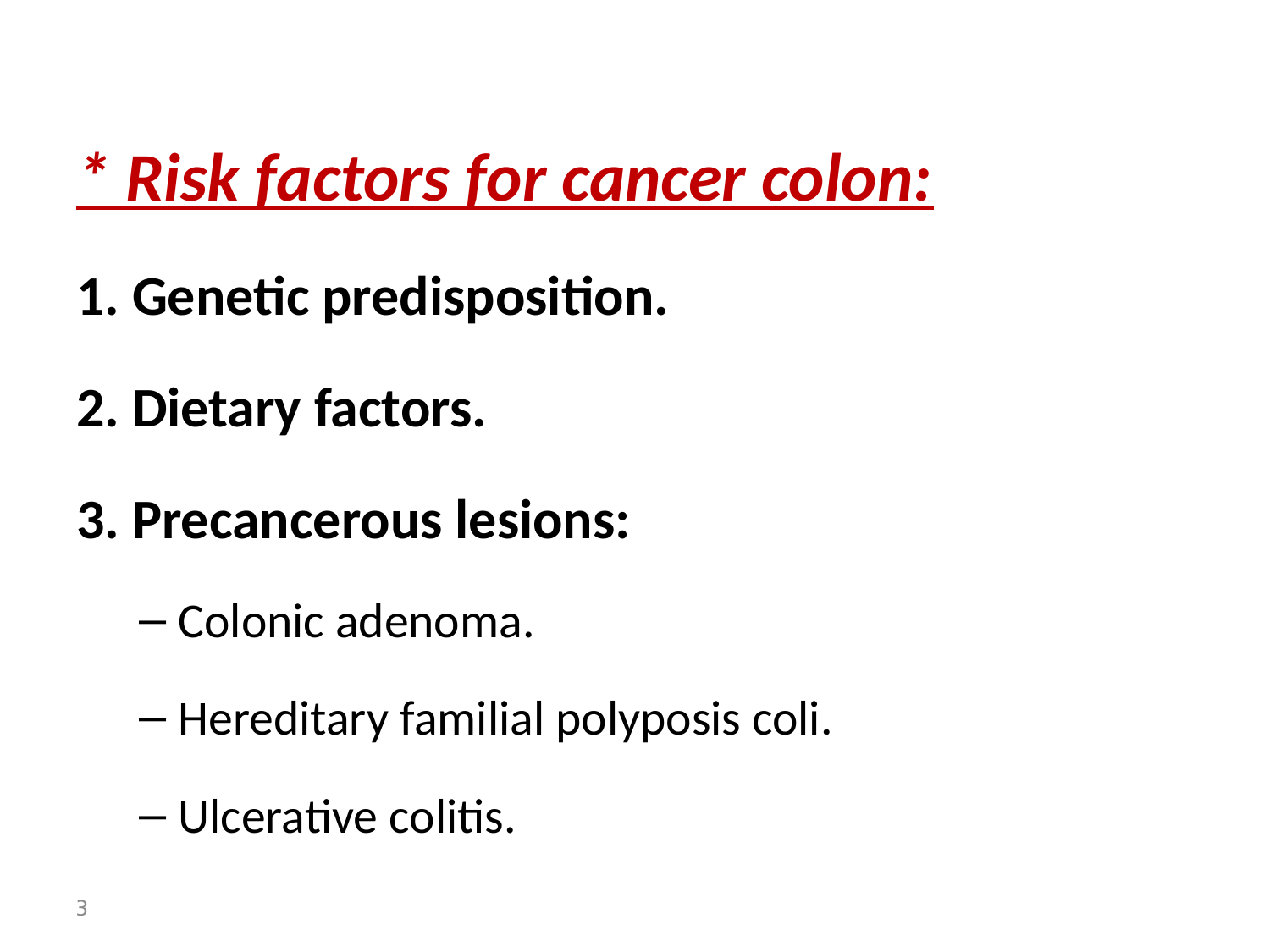

* Risk factors for cancer colon:
1. Genetic predisposition.
2. Dietary factors.
3. Precancerous lesions:
Colonic adenoma.
Hereditary familial polyposis coli.
Ulcerative colitis.

3